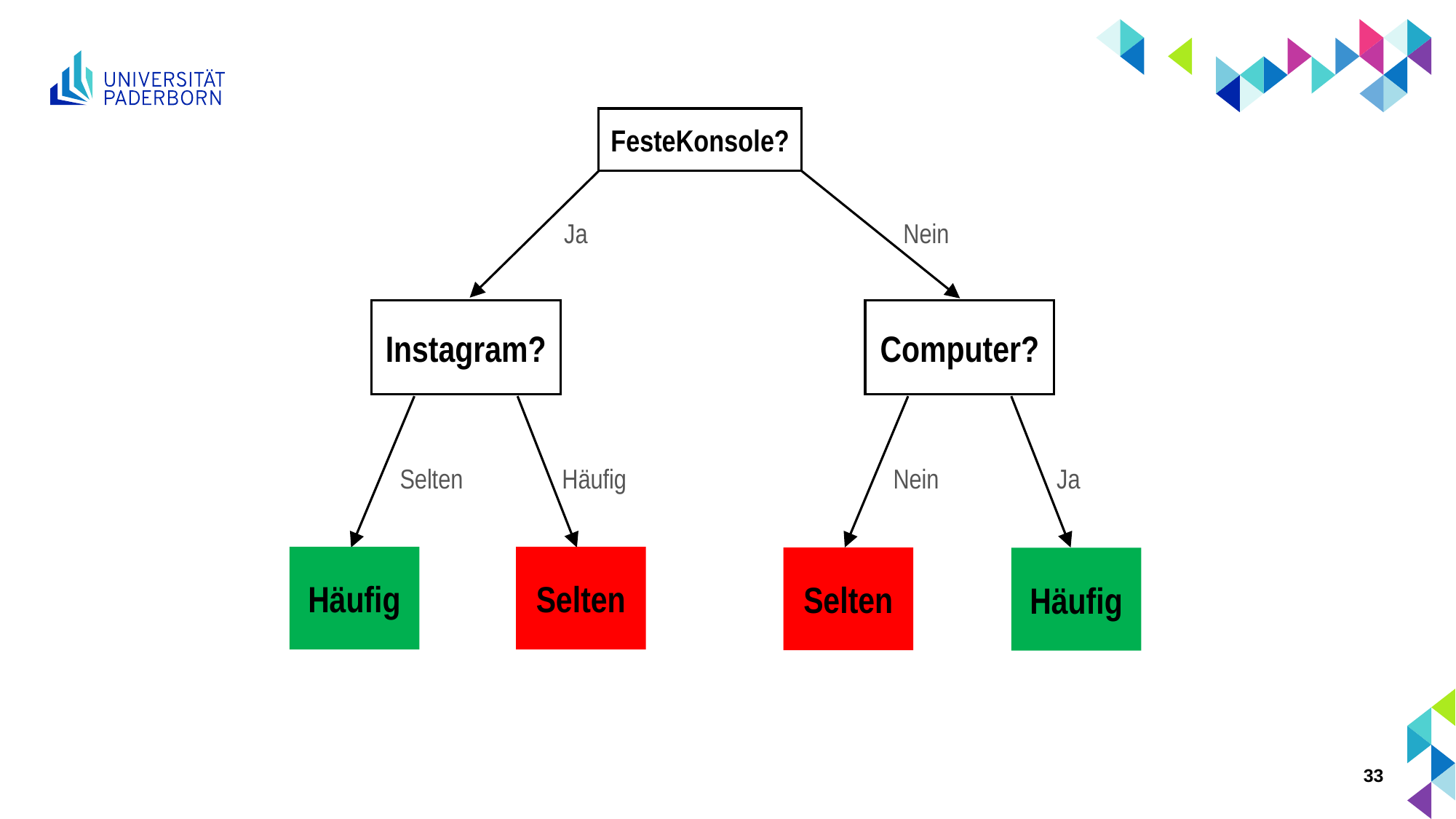

FesteKonsole?
 Ja                                                   Nein
Instagram?
Computer?
Selten                Häufig
Nein                   Ja
Selten
Häufig
Selten
Häufig
33